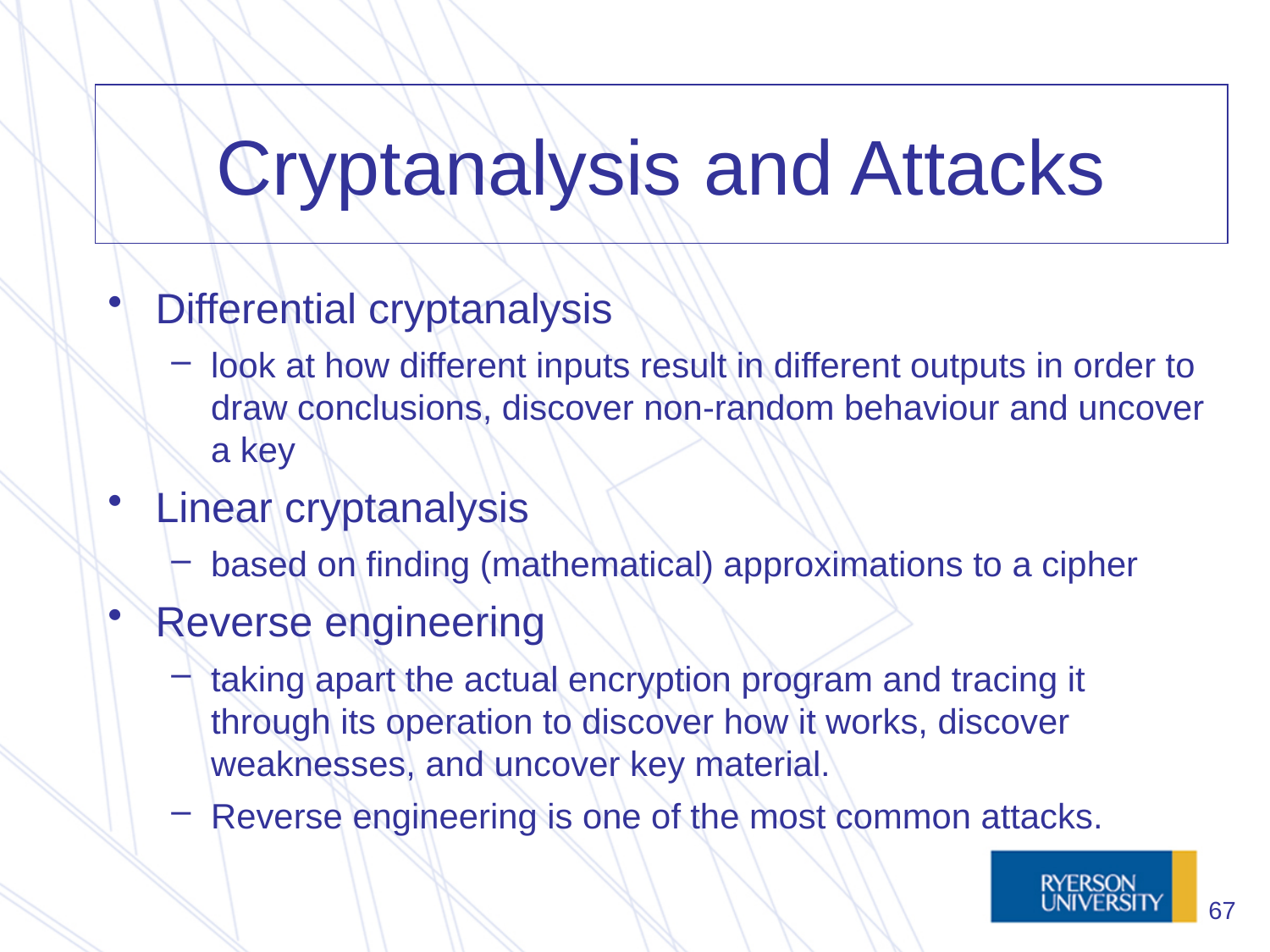

# Cryptanalysis and Attacks
Differential cryptanalysis
look at how different inputs result in different outputs in order to draw conclusions, discover non-random behaviour and uncover a key
Linear cryptanalysis
based on finding (mathematical) approximations to a cipher
Reverse engineering
taking apart the actual encryption program and tracing it through its operation to discover how it works, discover weaknesses, and uncover key material.
Reverse engineering is one of the most common attacks.
67